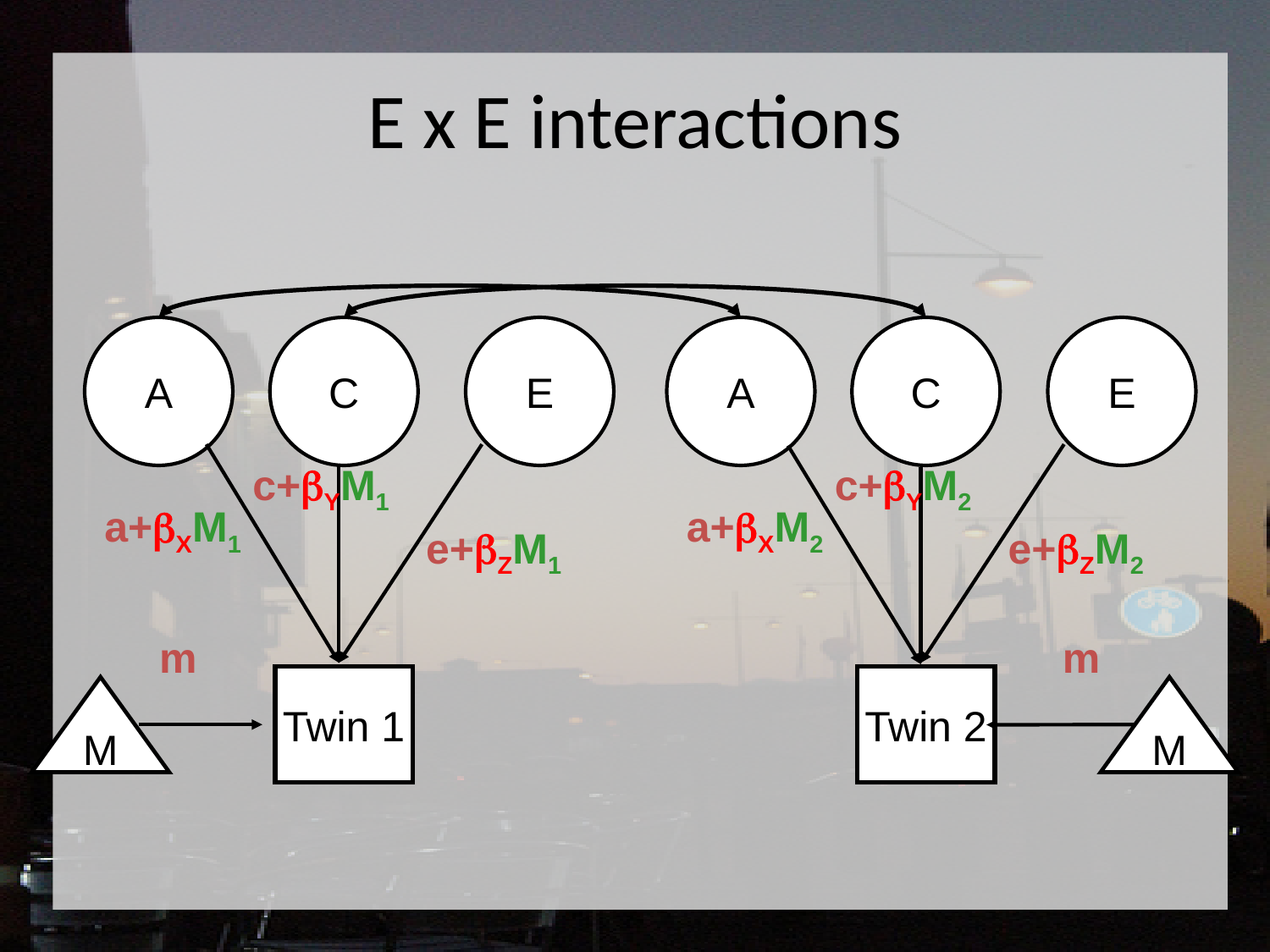

# E x E interactions

A
C
E
A
C
E
c+βYM1
c+βYM2
a+βXM1
a+βXM2
e+βZM1
e+βZM2
m
m
Twin 1
Twin 1
Twin 2
Twin 2
M
M